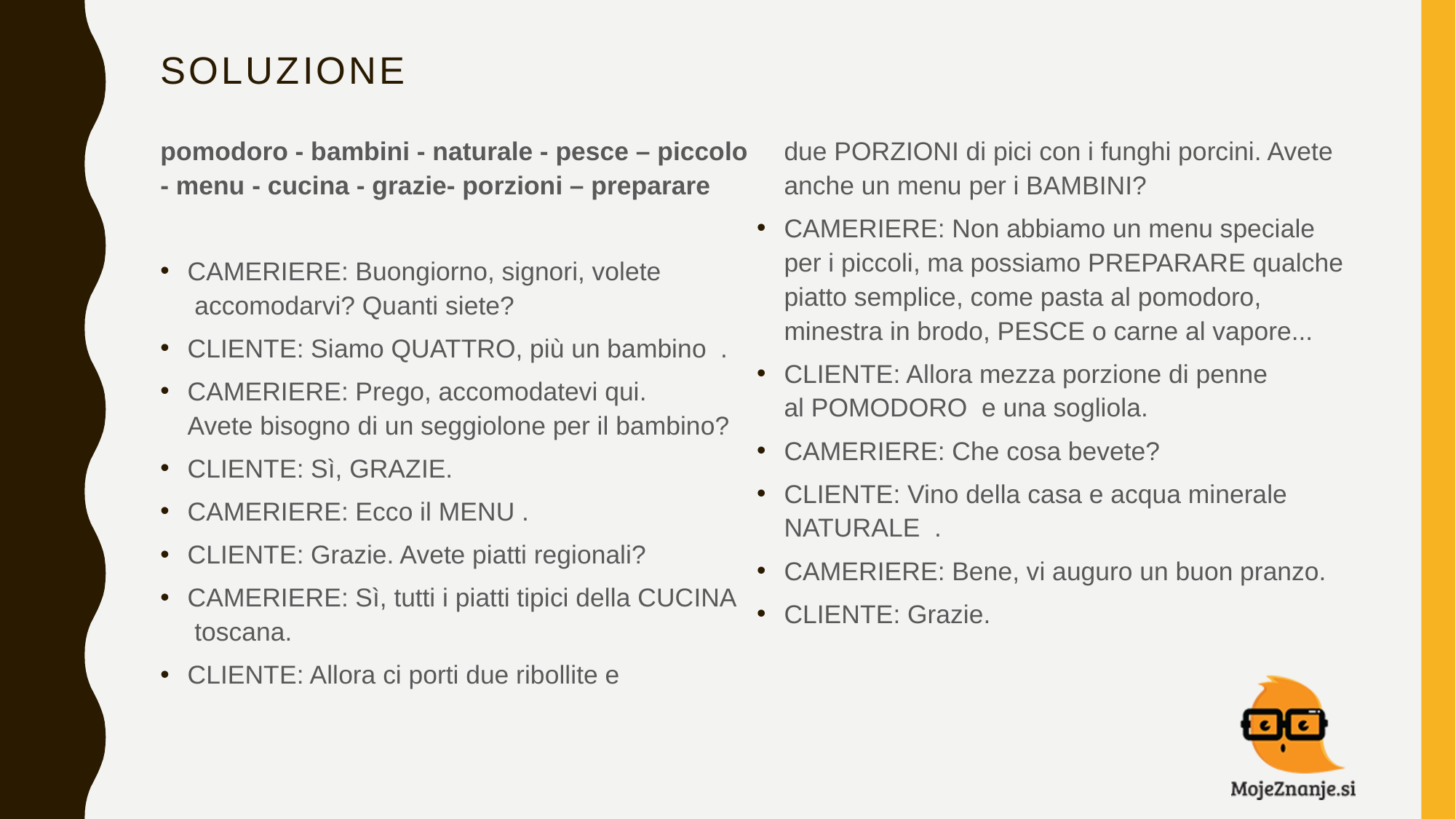

# soluzione
pomodoro - bambini - naturale - pesce – piccolo - menu - cucina - grazie- porzioni – preparare

CAMERIERE: Buongiorno, signori, volete  accomodarvi? Quanti siete?
CLIENTE: Siamo QUATTRO, più un bambino  .
CAMERIERE: Prego, accomodatevi qui. Avete bisogno di un seggiolone per il bambino?
CLIENTE: Sì, GRAZIE.
CAMERIERE: Ecco il MENU .
CLIENTE: Grazie. Avete piatti regionali?
CAMERIERE: Sì, tutti i piatti tipici della CUCINA  toscana.
CLIENTE: Allora ci porti due ribollite e due PORZIONI di pici con i funghi porcini. Avete anche un menu per i BAMBINI?
CAMERIERE: Non abbiamo un menu speciale per i piccoli, ma possiamo PREPARARE qualche piatto semplice, come pasta al pomodoro, minestra in brodo, PESCE o carne al vapore...
CLIENTE: Allora mezza porzione di penne al POMODORO  e una sogliola.
CAMERIERE: Che cosa bevete?
CLIENTE: Vino della casa e acqua minerale NATURALE  .
CAMERIERE: Bene, vi auguro un buon pranzo.
CLIENTE: Grazie.